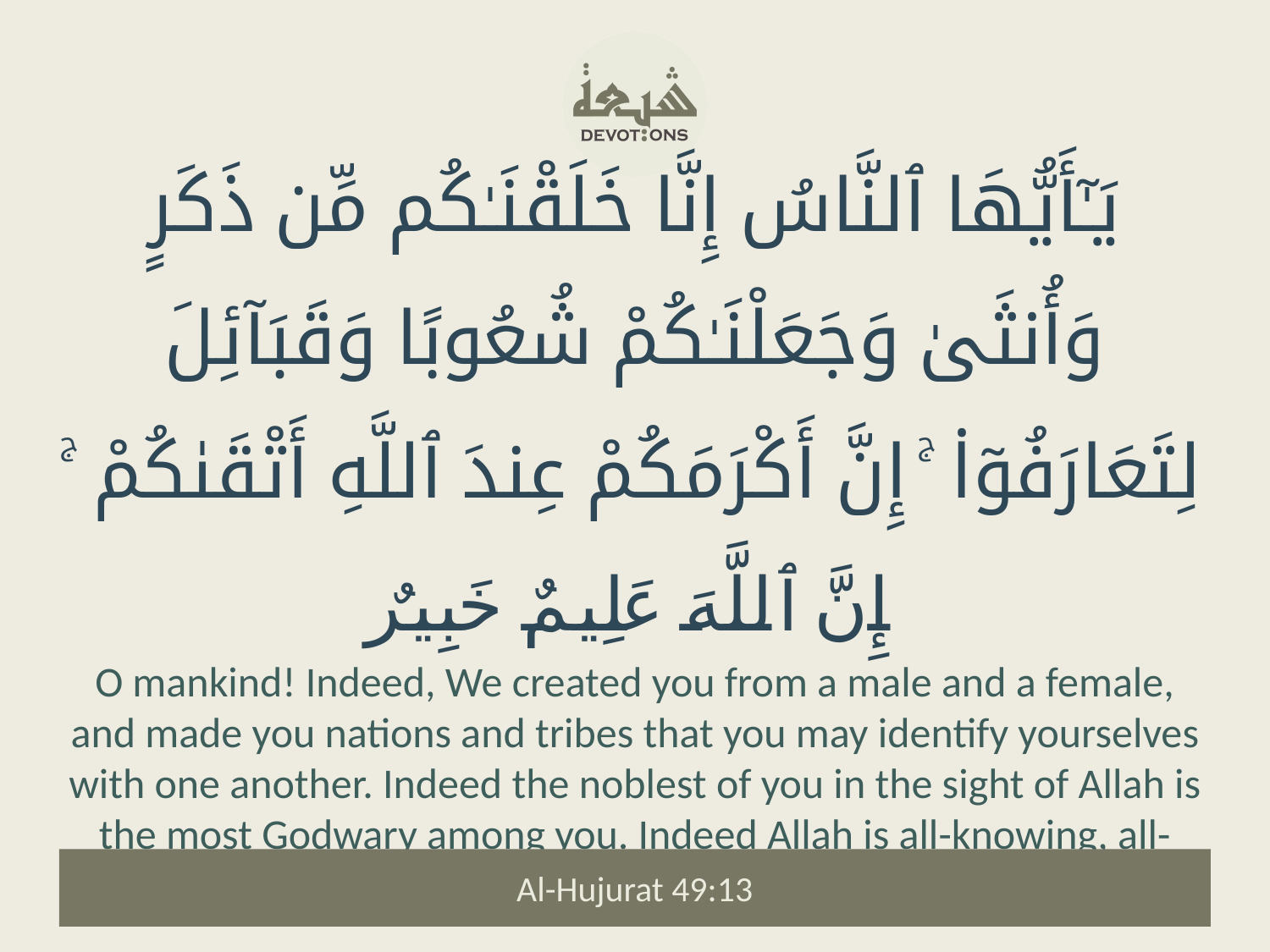

يَـٰٓأَيُّهَا ٱلنَّاسُ إِنَّا خَلَقْنَـٰكُم مِّن ذَكَرٍ وَأُنثَىٰ وَجَعَلْنَـٰكُمْ شُعُوبًا وَقَبَآئِلَ لِتَعَارَفُوٓا۟ ۚ إِنَّ أَكْرَمَكُمْ عِندَ ٱللَّهِ أَتْقَىٰكُمْ ۚ إِنَّ ٱللَّهَ عَلِيمٌ خَبِيرٌ
O mankind! Indeed, We created you from a male and a female, and made you nations and tribes that you may identify yourselves with one another. Indeed the noblest of you in the sight of Allah is the most Godwary among you. Indeed Allah is all-knowing, all-aware.
Al-Hujurat 49:13